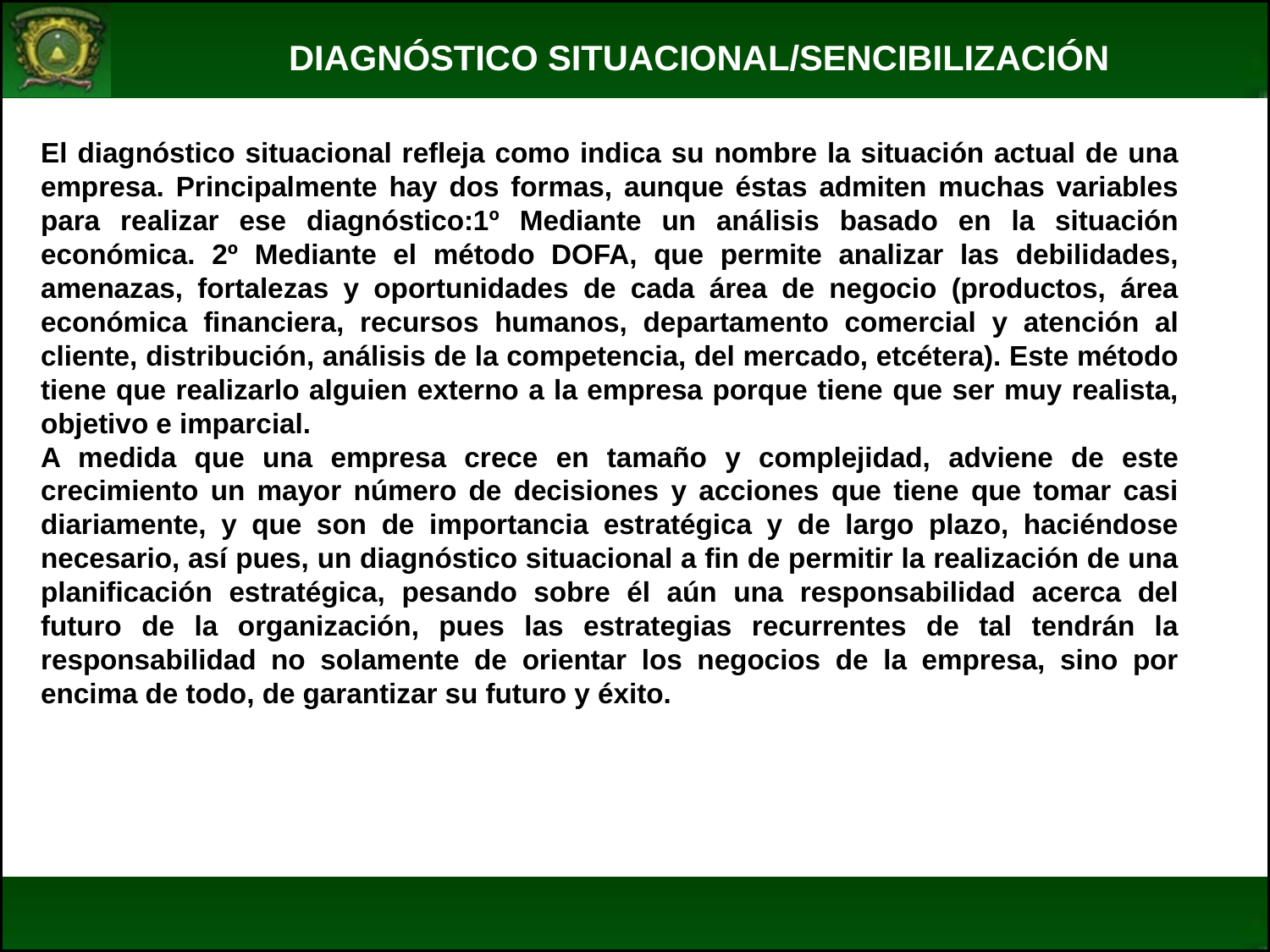

DIAGNÓSTICO SITUACIONAL/SENCIBILIZACIÓN
El diagnóstico situacional refleja como indica su nombre la situación actual de una empresa. Principalmente hay dos formas, aunque éstas admiten muchas variables para realizar ese diagnóstico:  1º Mediante un análisis basado en la situación económica.   2º Mediante el método DOFA, que permite analizar las debilidades, amenazas, fortalezas y oportunidades de cada área de negocio (productos, área económica financiera, recursos humanos, departamento comercial y atención al cliente, distribución, análisis de la competencia, del mercado, etcétera). Este método tiene que realizarlo alguien externo a la empresa porque tiene que ser muy realista, objetivo e imparcial.
A medida que una empresa crece en tamaño y complejidad, adviene de este crecimiento un mayor número de decisiones y acciones que tiene que tomar casi diariamente, y que son de importancia estratégica y de largo plazo, haciéndose necesario, así pues, un diagnóstico situacional a fin de permitir la realización de una planificación estratégica, pesando sobre él aún una responsabilidad acerca del futuro de la organización, pues las estrategias recurrentes de tal tendrán la responsabilidad no solamente de orientar los negocios de la empresa, sino por encima de todo, de garantizar su futuro y éxito.